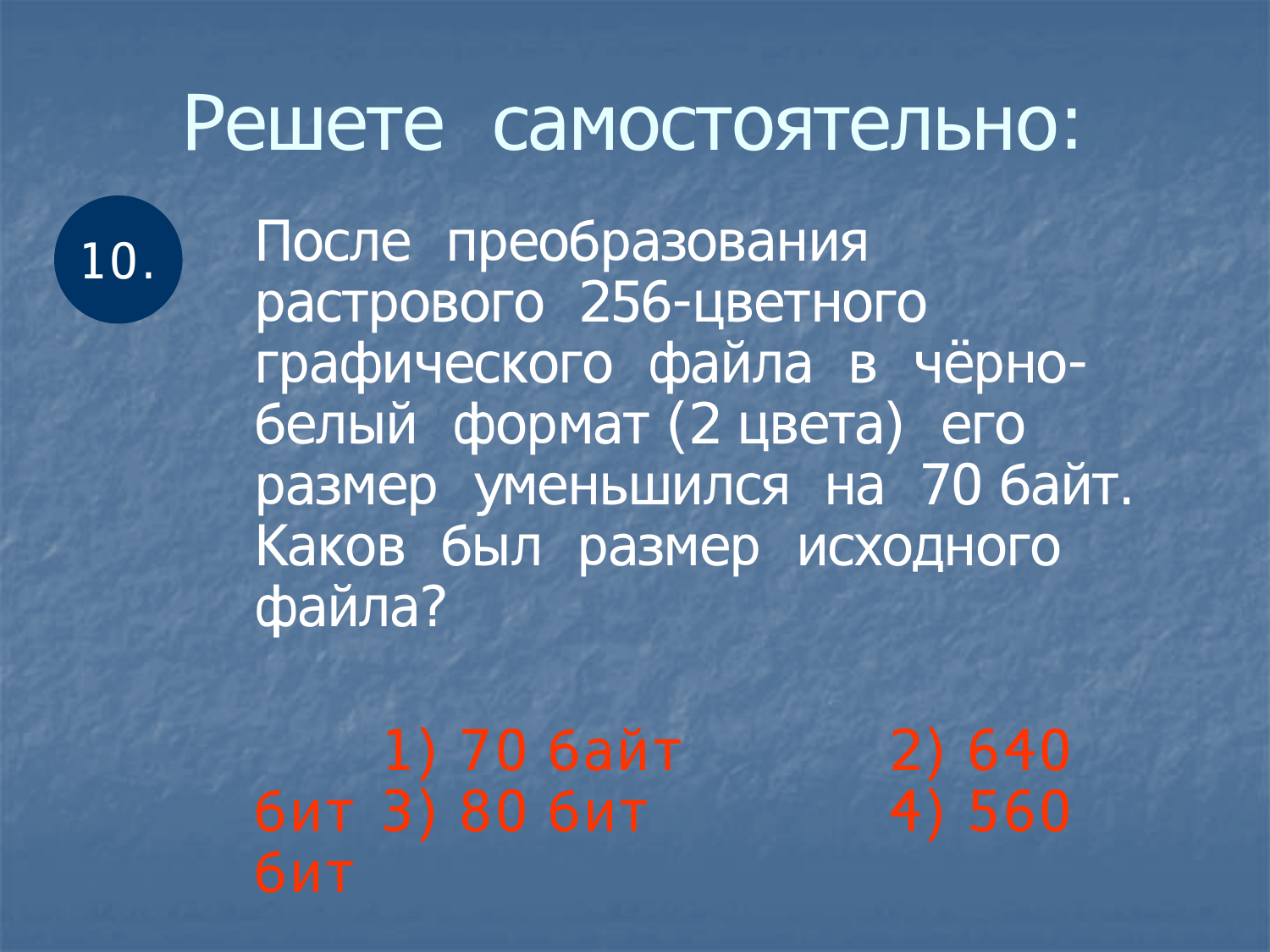

# Решете  самостоятельно:
10.
	После  преобразования  растрового  256-цветного  графического  файла  в  чёрно-белый  формат (2 цвета)  его  размер  уменьшился  на  70 байт.  Каков  был  размер  исходного  файла?

		1) 70 байт		2) 640 бит	3) 80 бит		4) 560 бит